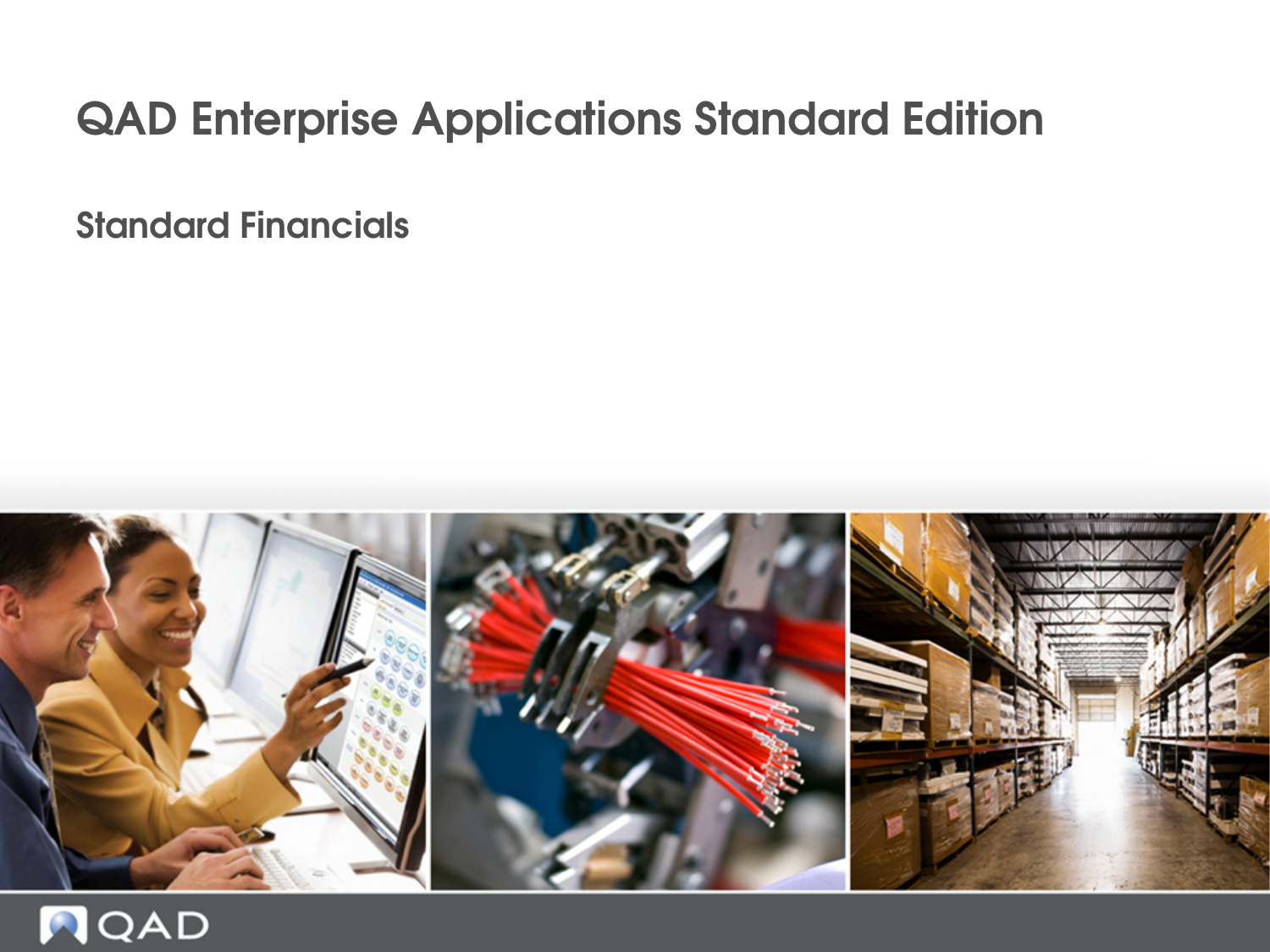

# QAD Enterprise Applications Standard Edition
Standard Financials